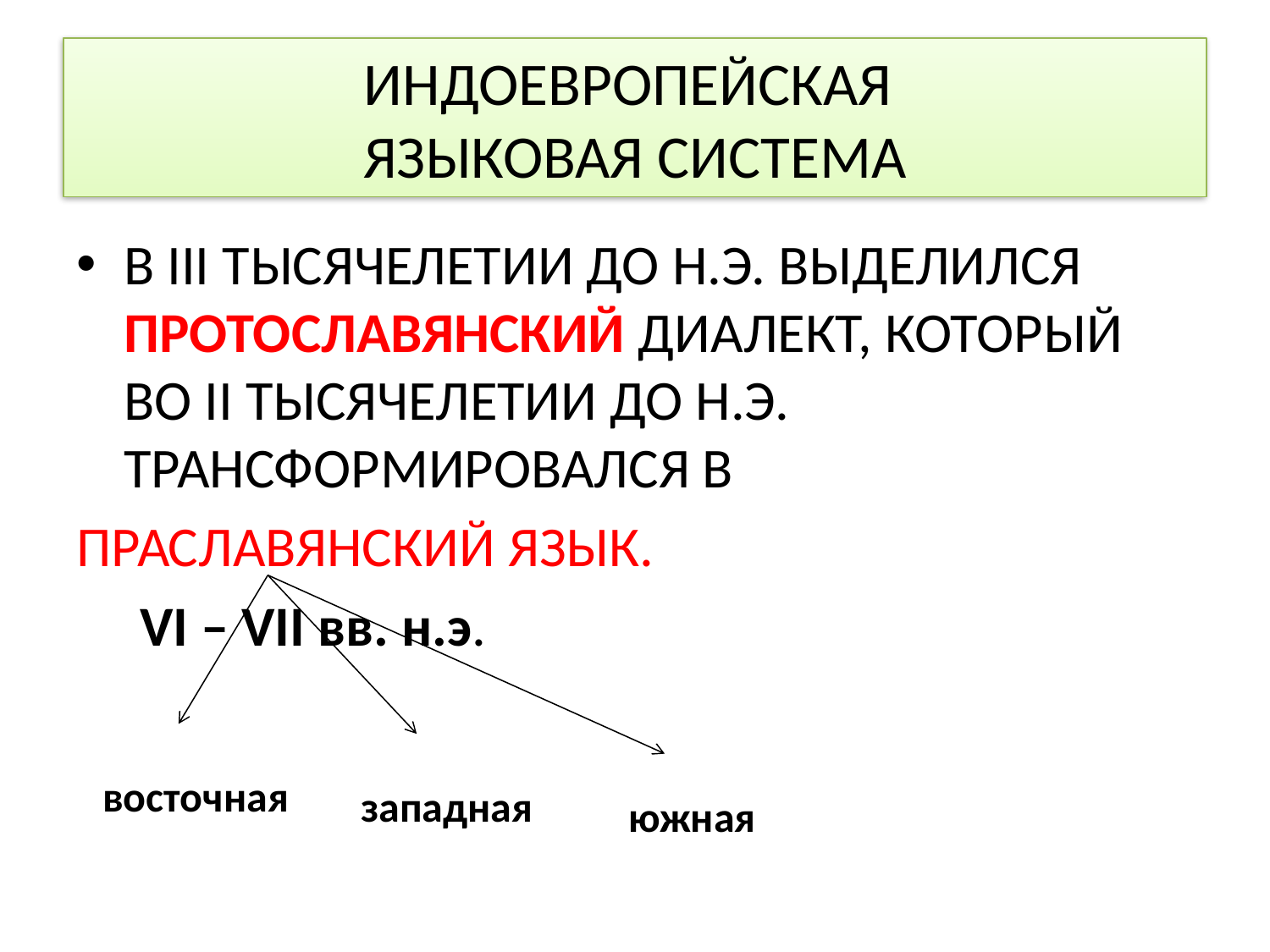

# ИНДОЕВРОПЕЙСКАЯ ЯЗЫКОВАЯ СИСТЕМА
В III ТЫСЯЧЕЛЕТИИ ДО Н.Э. ВЫДЕЛИЛСЯ ПРОТОСЛАВЯНСКИЙ ДИАЛЕКТ, КОТОРЫЙ ВО II ТЫСЯЧЕЛЕТИИ ДО Н.Э. ТРАНСФОРМИРОВАЛСЯ В
ПРАСЛАВЯНСКИЙ ЯЗЫК.
     VI – VII вв. н.э.
восточная
западная
южная